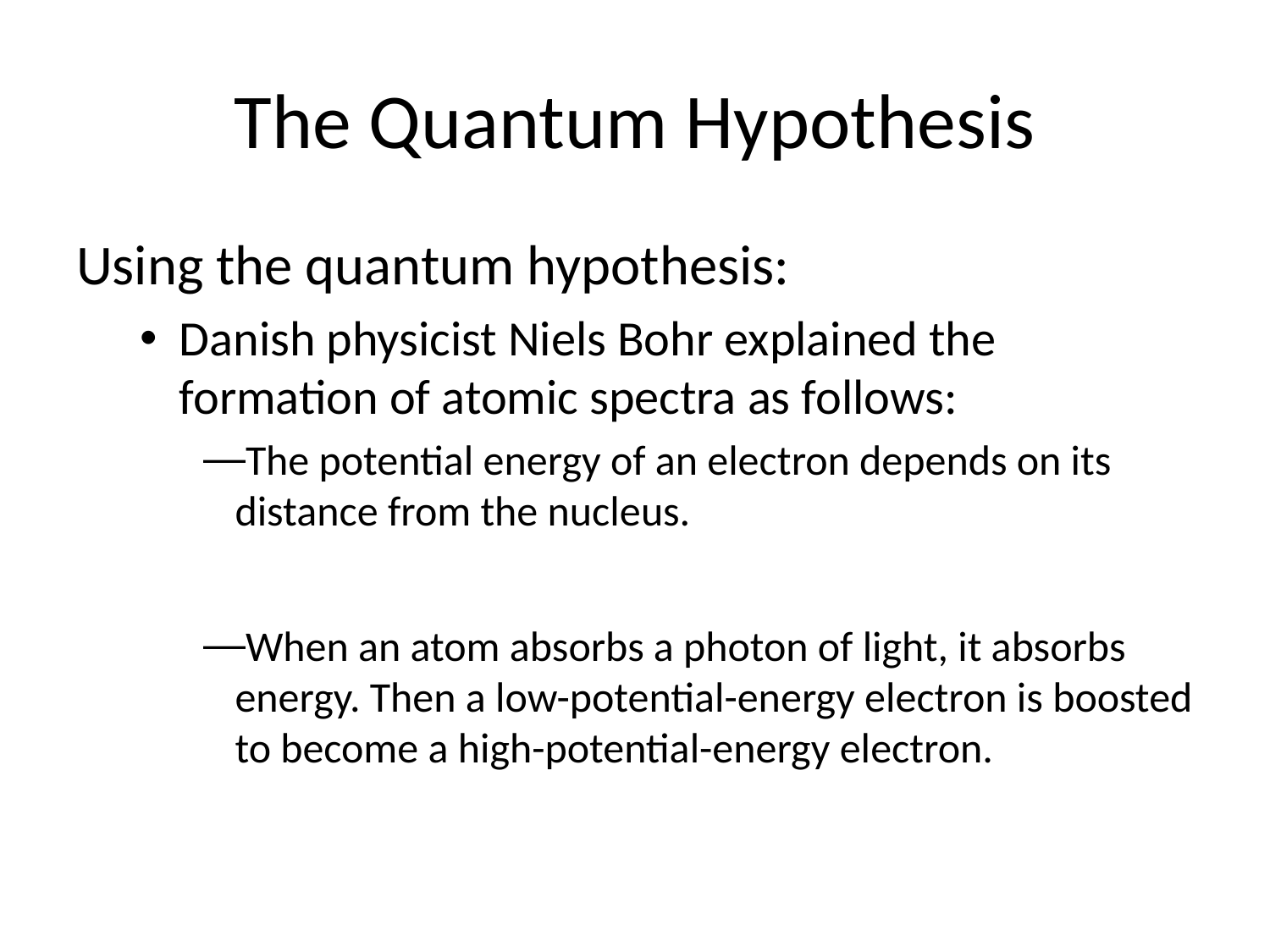

# The Quantum Hypothesis
Using the quantum hypothesis:
Danish physicist Niels Bohr explained the formation of atomic spectra as follows:
The potential energy of an electron depends on its 	distance from the nucleus.

When an atom absorbs a photon of light, it absorbs energy. Then a low-potential-energy electron is boosted to become a high-potential-energy electron.